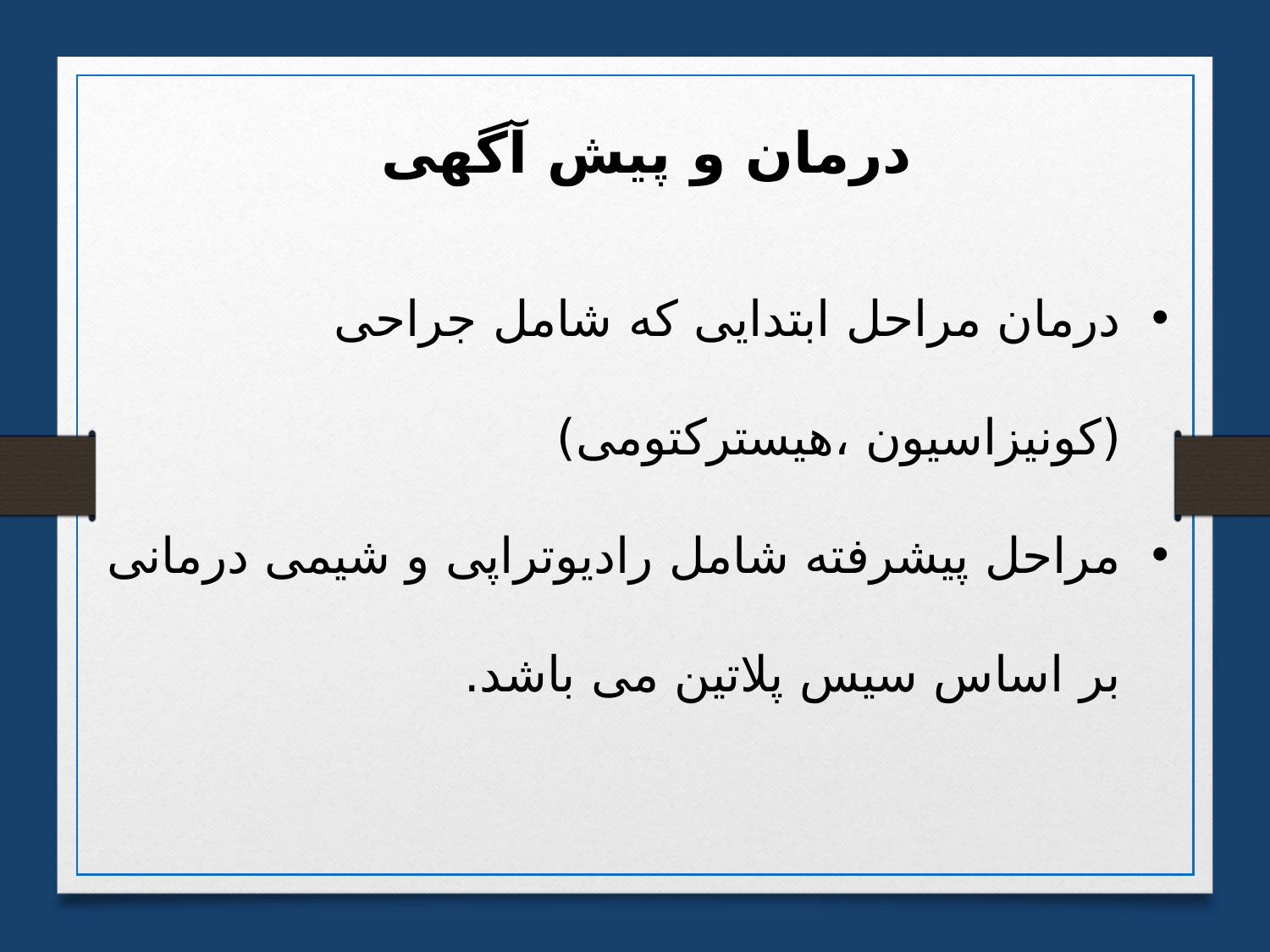

درمان و پیش آگهی
درمان مراحل ابتدایی که شامل جراحی (کونیزاسیون ،هیسترکتومی)
مراحل پیشرفته شامل رادیوتراپی و شیمی درمانی بر اساس سیس پلاتین می باشد.